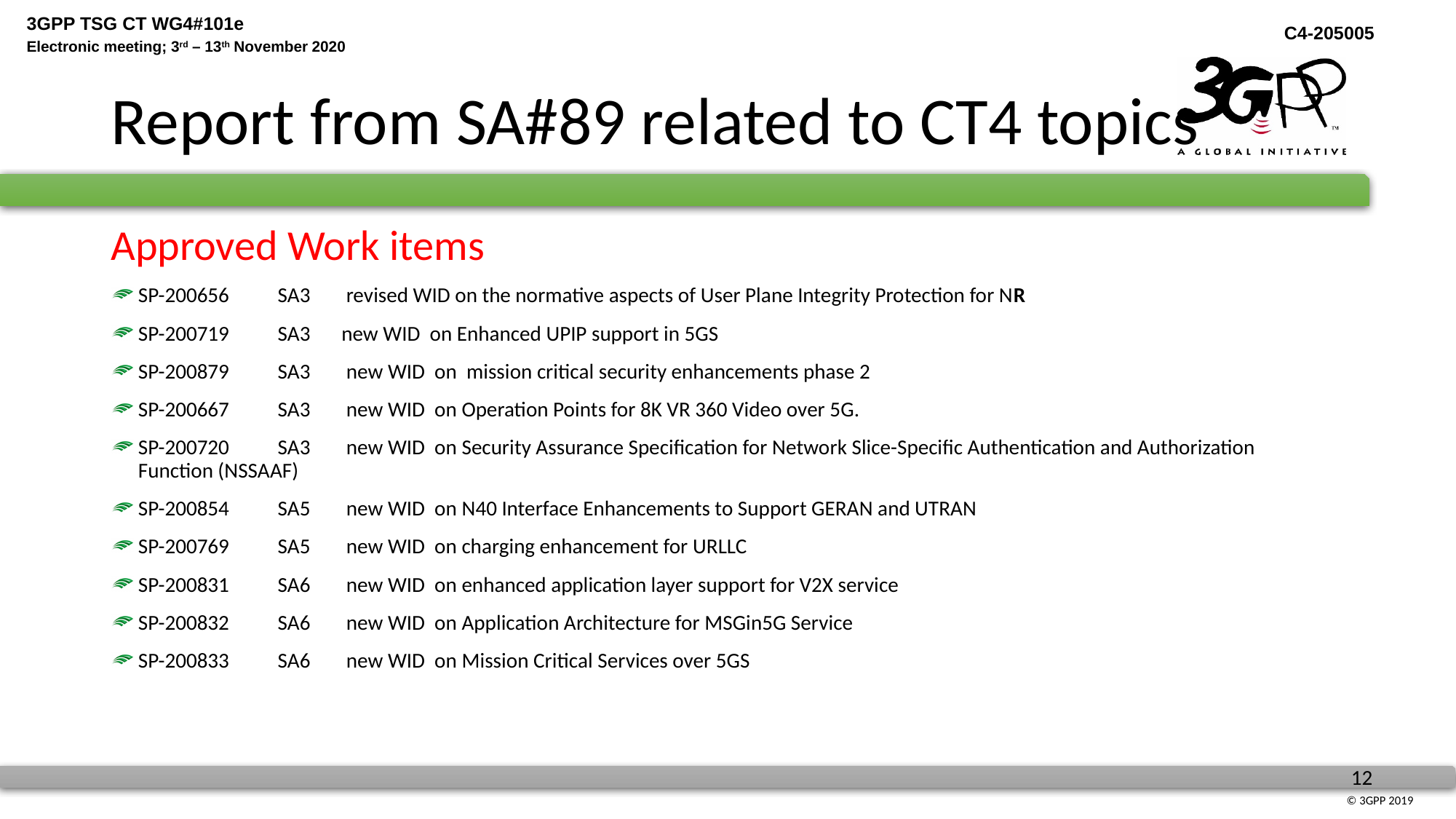

# Report from SA#89 related to CT4 topics
Approved Work items
SP-200656	SA3	 revised WID on the normative aspects of User Plane Integrity Protection for NR
SP-200719	SA3	new WID  on Enhanced UPIP support in 5GS
SP-200879	SA3	 new WID  on  mission critical security enhancements phase 2
SP-200667	SA3	 new WID  on Operation Points for 8K VR 360 Video over 5G.
SP-200720	SA3	 new WID  on Security Assurance Specification for Network Slice-Specific Authentication and Authorization Function (NSSAAF)
SP-200854	SA5	 new WID  on N40 Interface Enhancements to Support GERAN and UTRAN
SP-200769	SA5	 new WID  on charging enhancement for URLLC
SP-200831	SA6	 new WID  on enhanced application layer support for V2X service
SP-200832	SA6	 new WID  on Application Architecture for MSGin5G Service
SP-200833	SA6	 new WID  on Mission Critical Services over 5GS